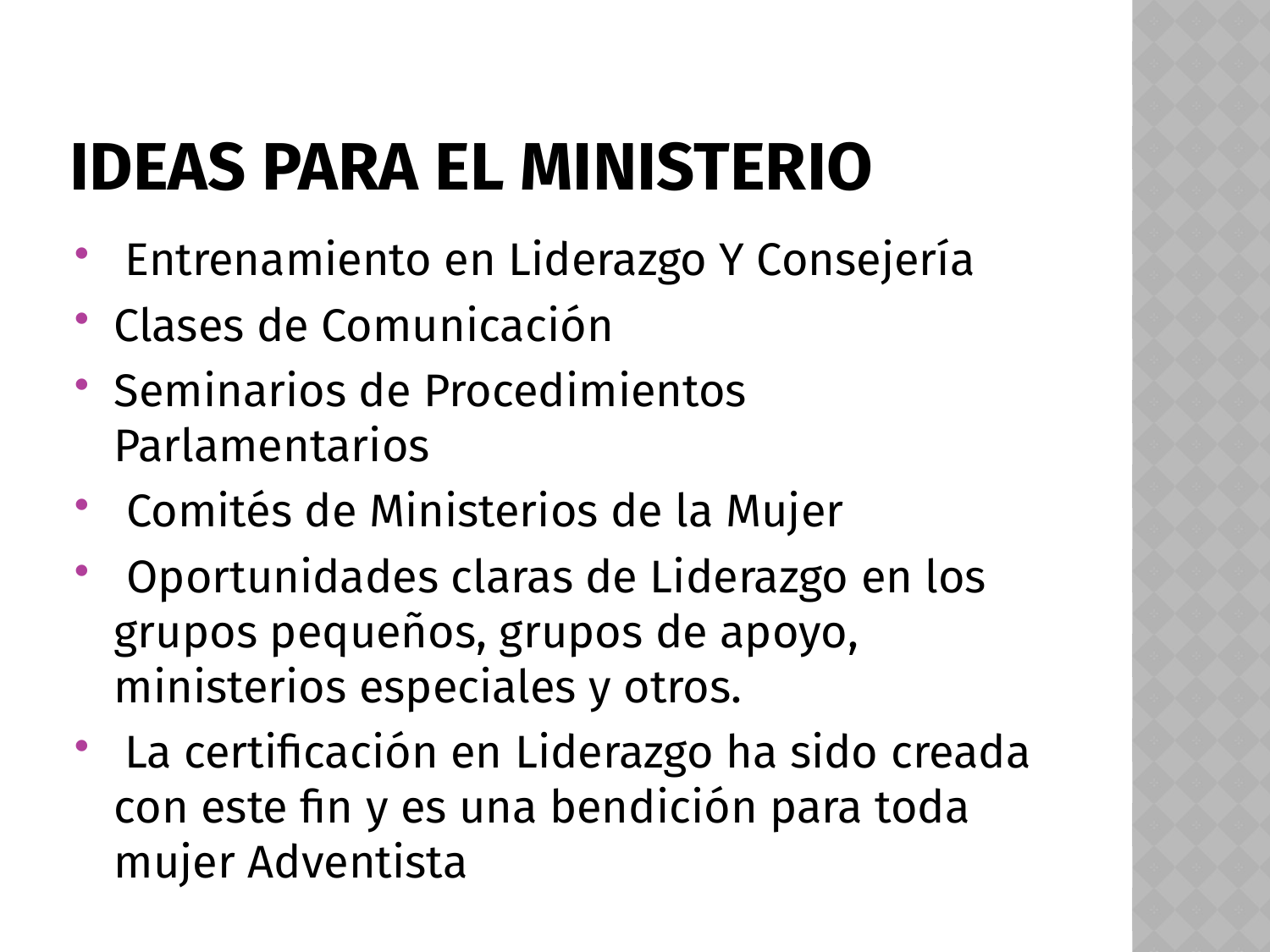

# IDEAS PARA EL MINISTERIO
 Entrenamiento en Liderazgo Y Consejería
Clases de Comunicación
Seminarios de Procedimientos Parlamentarios
 Comités de Ministerios de la Mujer
 Oportunidades claras de Liderazgo en los grupos pequeños, grupos de apoyo, ministerios especiales y otros.
 La certificación en Liderazgo ha sido creada con este fin y es una bendición para toda mujer Adventista